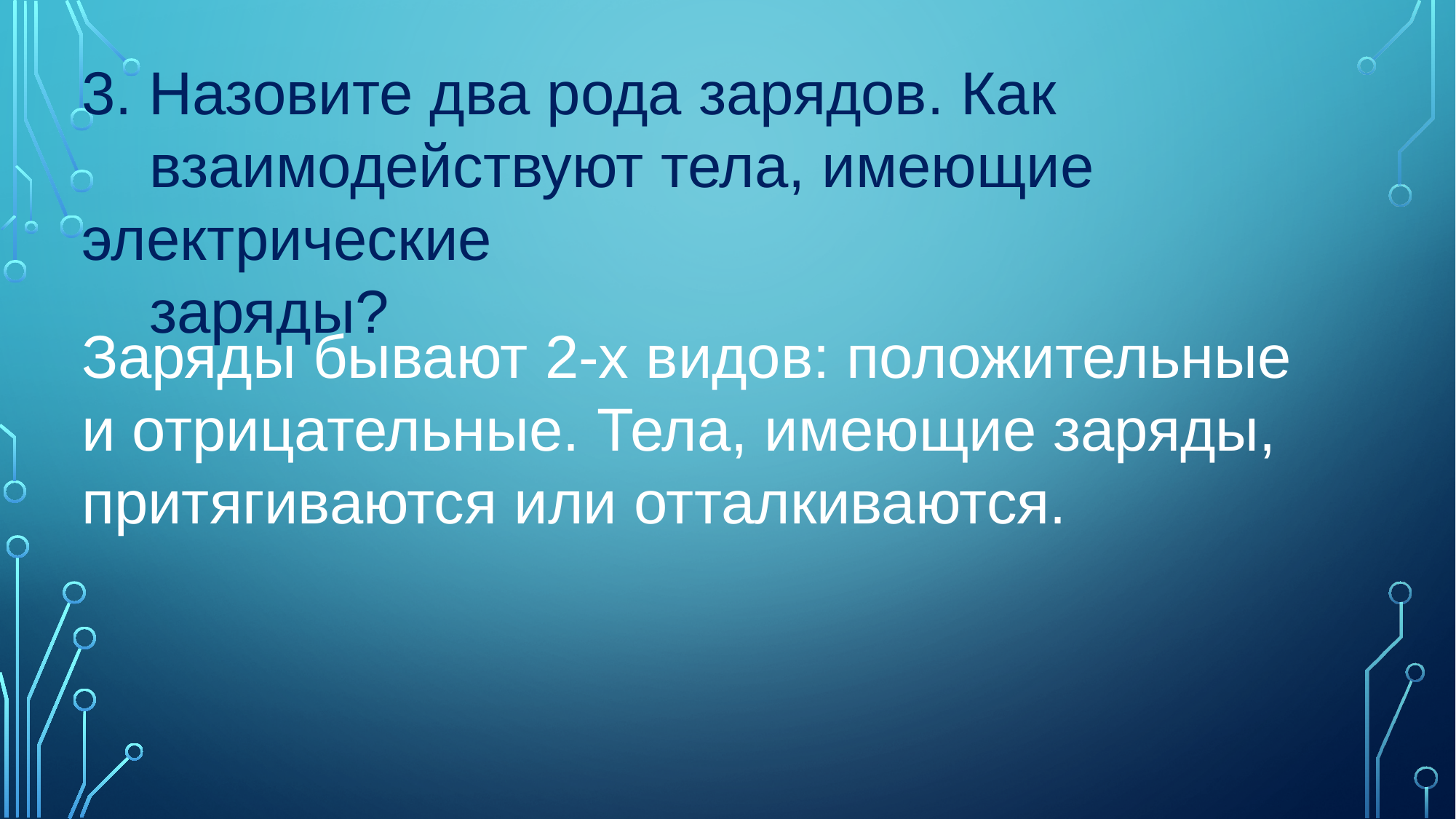

3. Назовите два рода зарядов. Как
    взаимодействуют тела, имеющие электрические
    заряды?

Заряды бывают 2-х видов: положительные и отрицательные. Тела, имеющие заряды, притягиваются или отталкиваются.